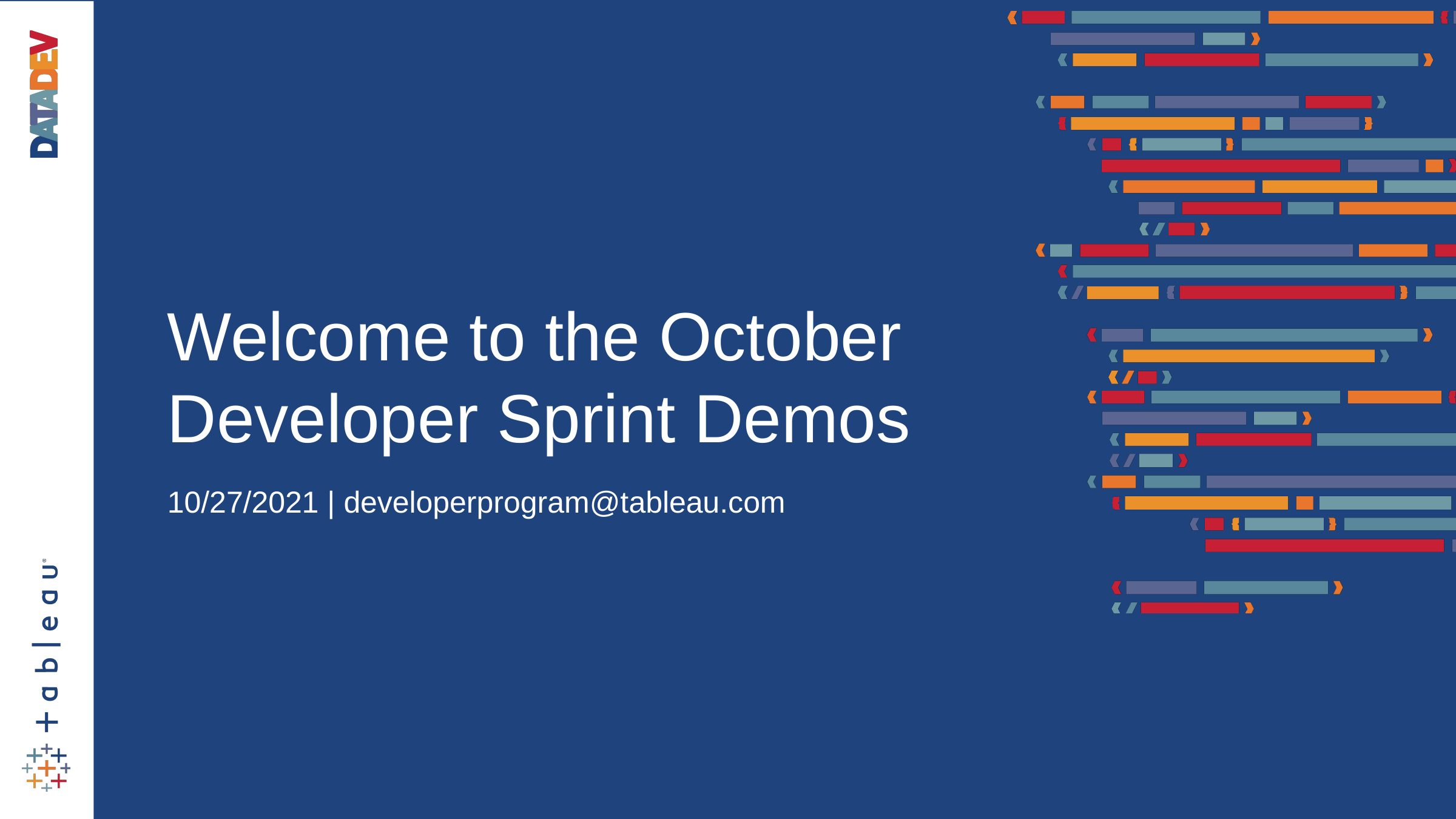

Welcome to the October Developer Sprint Demos
10/27/2021 | developerprogram@tableau.com